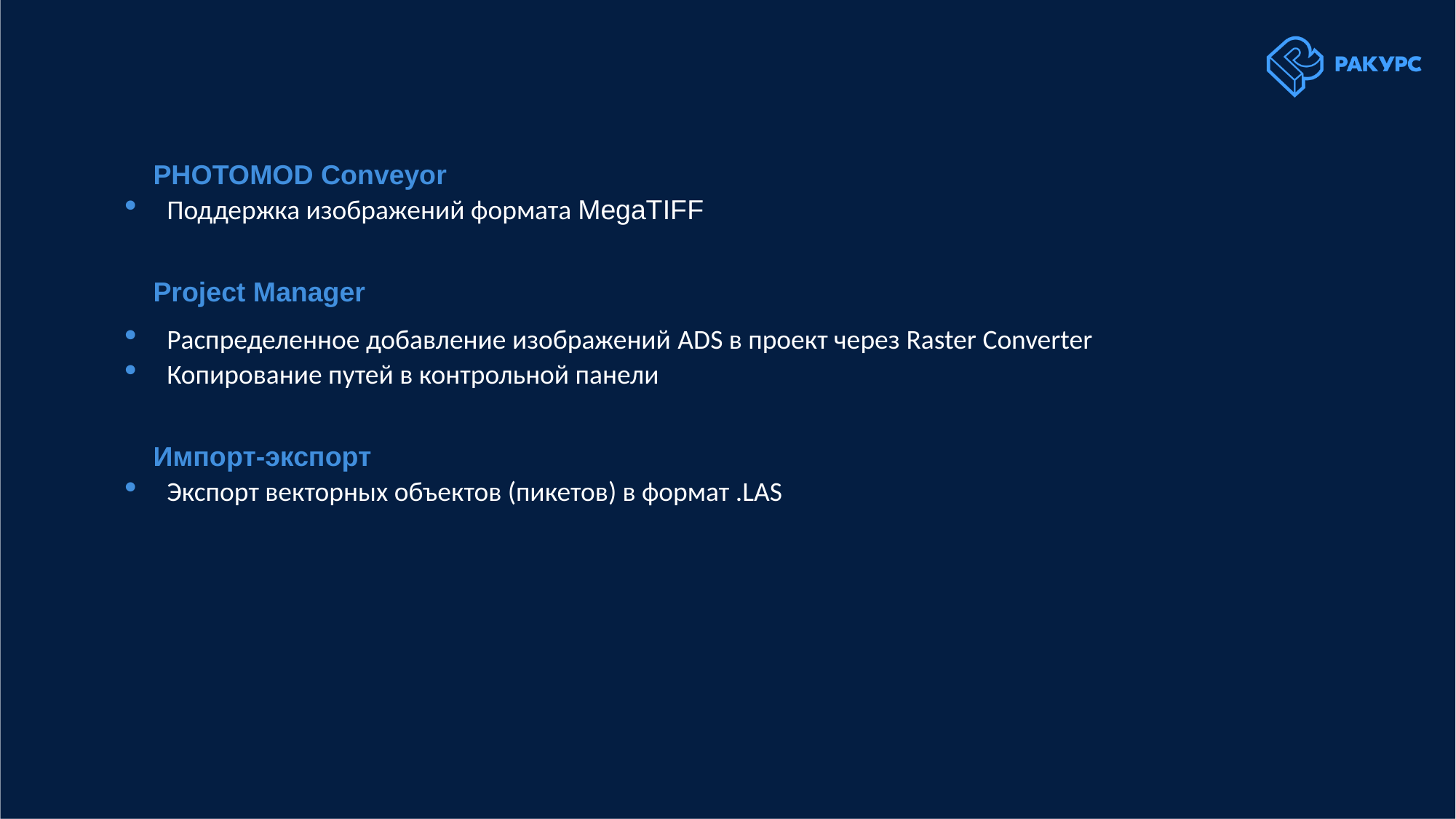

PHOTOMOD Conveyor
Поддержка изображений формата MegaTIFF
Project Manager
Распределенное добавление изображений ADS в проект через Raster Converter
Копирование путей в контрольной панели
Импорт-экспорт
Экспорт векторных объектов (пикетов) в формат .LAS